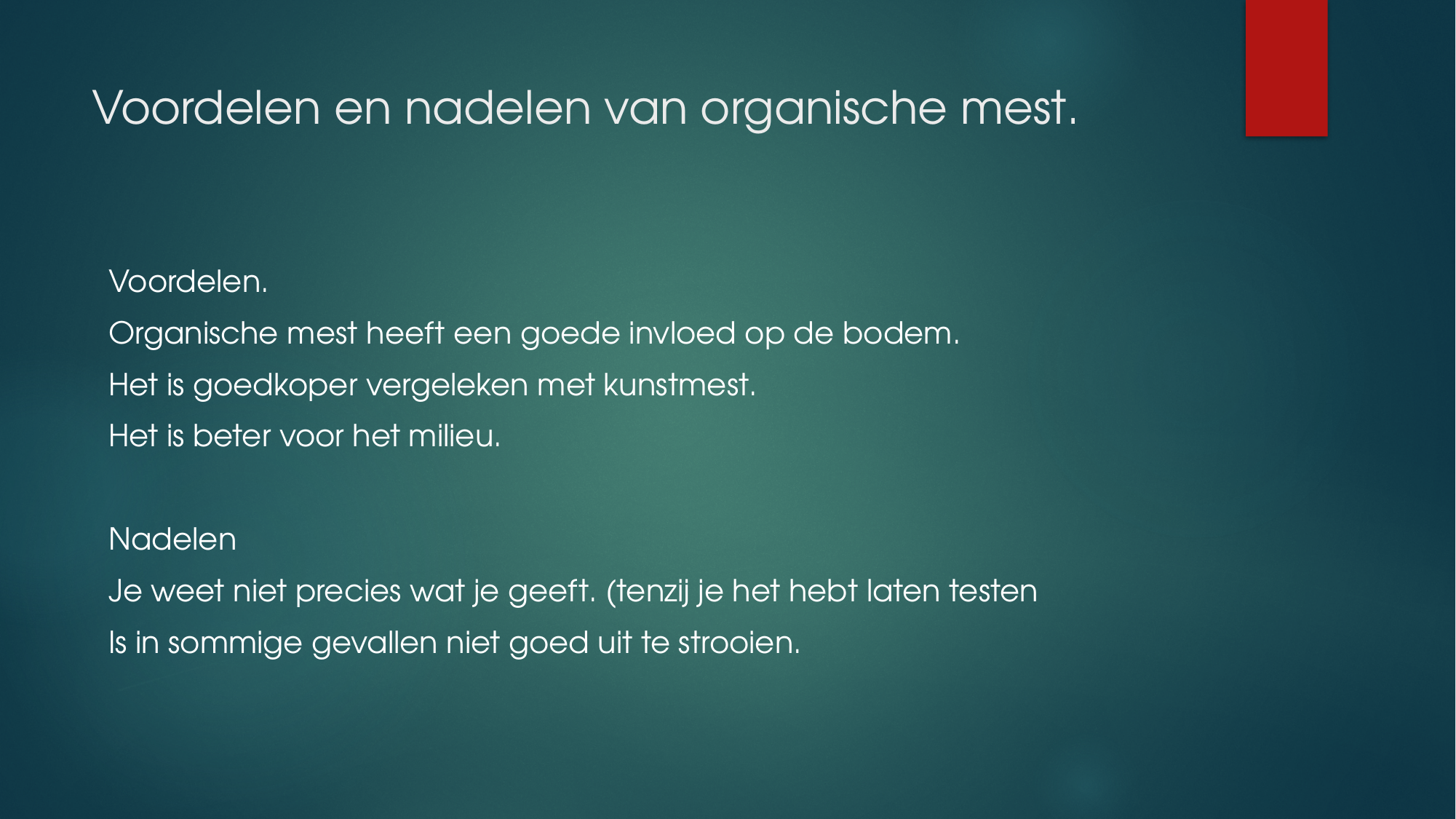

# Voordelen en nadelen van organische mest.
Voordelen.
Organische mest heeft een goede invloed op de bodem.
Het is goedkoper vergeleken met kunstmest.
Het is beter voor het milieu.

Nadelen
Je weet niet precies wat je geeft. (tenzij je het hebt laten testen
Is in sommige gevallen niet goed uit te strooien.